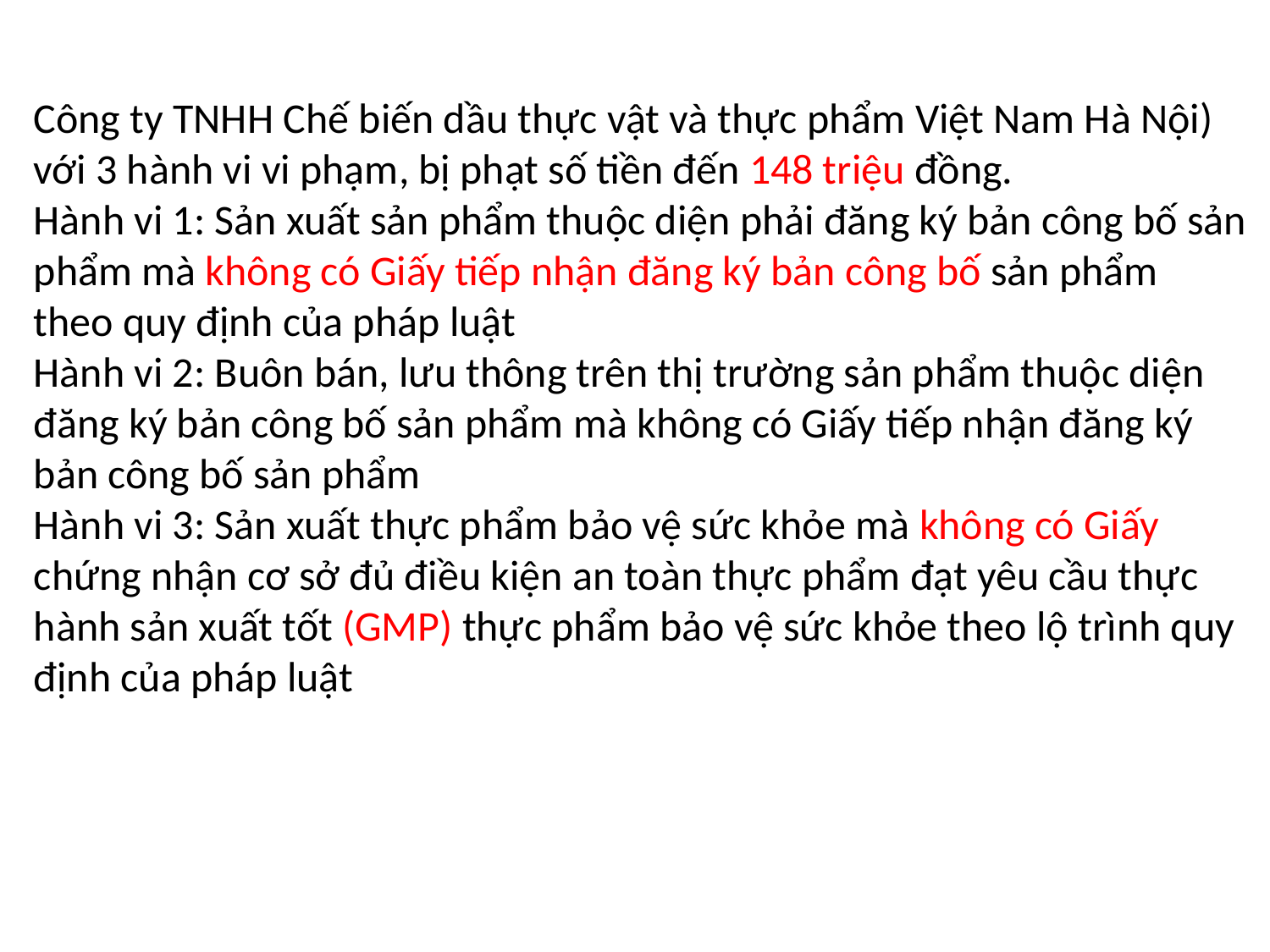

Công ty TNHH Chế biến dầu thực vật và thực phẩm Việt Nam Hà Nội) với 3 hành vi vi phạm, bị phạt số tiền đến 148 triệu đồng.
Hành vi 1: Sản xuất sản phẩm thuộc diện phải đăng ký bản công bố sản phẩm mà không có Giấy tiếp nhận đăng ký bản công bố sản phẩm theo quy định của pháp luật
Hành vi 2: Buôn bán, lưu thông trên thị trường sản phẩm thuộc diện đăng ký bản công bố sản phẩm mà không có Giấy tiếp nhận đăng ký bản công bố sản phẩm
Hành vi 3: Sản xuất thực phẩm bảo vệ sức khỏe mà không có Giấy chứng nhận cơ sở đủ điều kiện an toàn thực phẩm đạt yêu cầu thực hành sản xuất tốt (GMP) thực phẩm bảo vệ sức khỏe theo lộ trình quy định của pháp luật